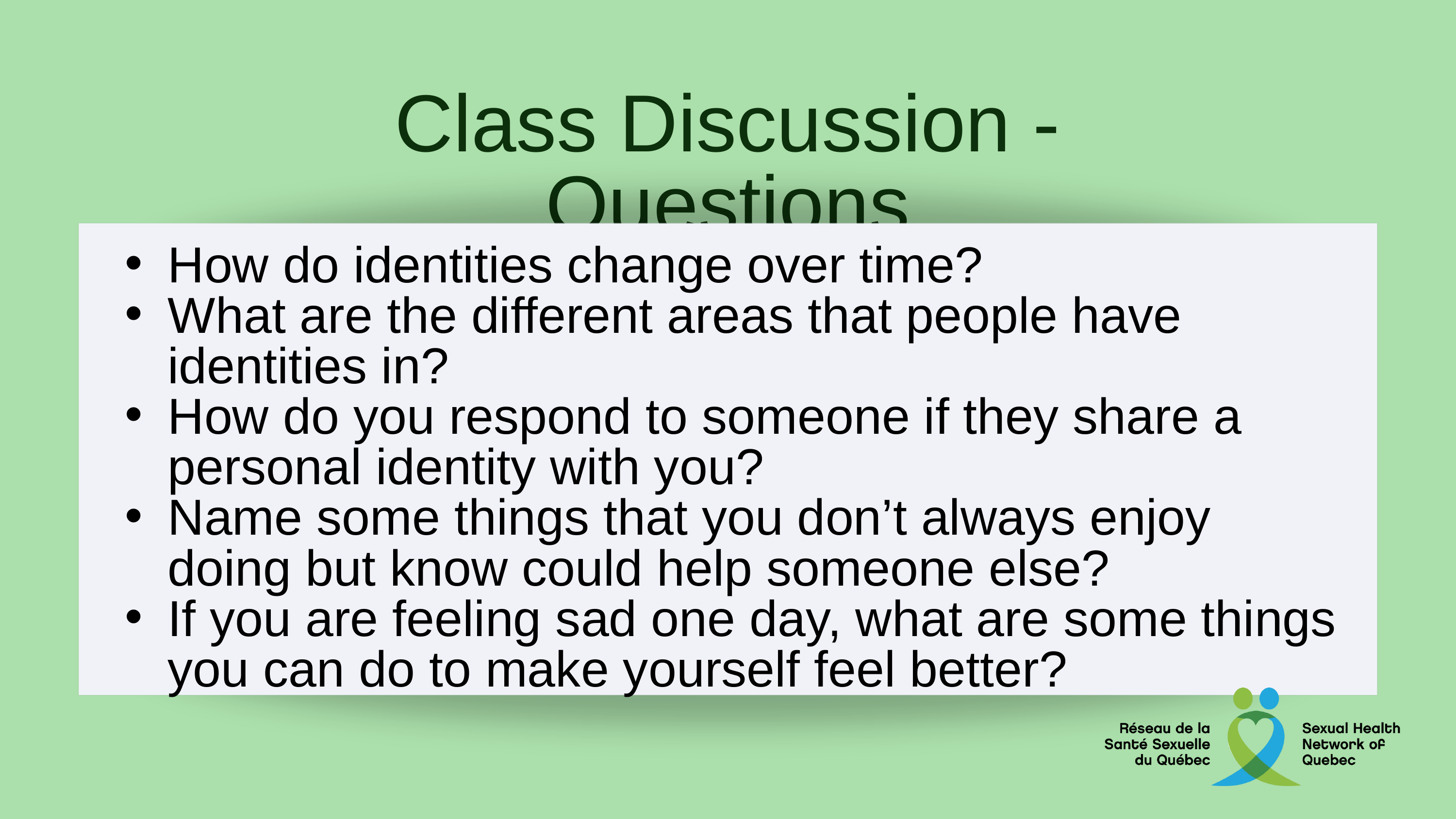

Class Discussion - Questions

How do identities change over time?
What are the different areas that people have identities in?
How do you respond to someone if they share a personal identity with you?
Name some things that you don’t always enjoy doing but know could help someone else?
If you are feeling sad one day, what are some things you can do to make yourself feel better?